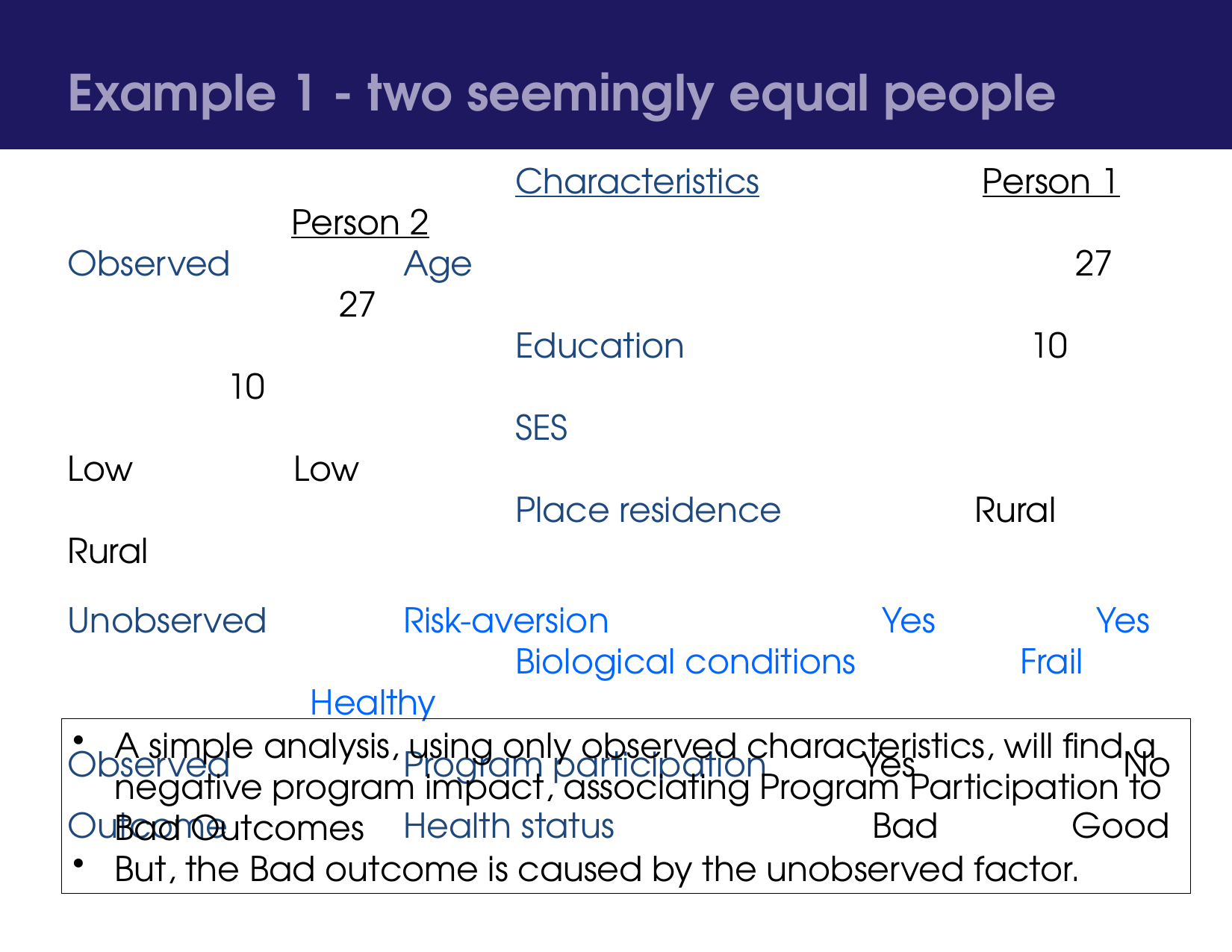

# Example 1 - two seemingly equal people
				Characteristics		  Person 1		Person 2
Observed 		Age				       		27		     27
				Education			       10		     10
				SES				     	      Low	            Low
				Place residence	             Rural	           Rural

Unobserved		Risk-aversion		               Yes	              Yes
				Biological conditions	      Frail		  Healthy

Observed		Program participation          Yes		     No

Outcome		Health status		              Bad              Good
A simple analysis, using only observed characteristics, will find a negative program impact, associating Program Participation to Bad Outcomes
But, the Bad outcome is caused by the unobserved factor.